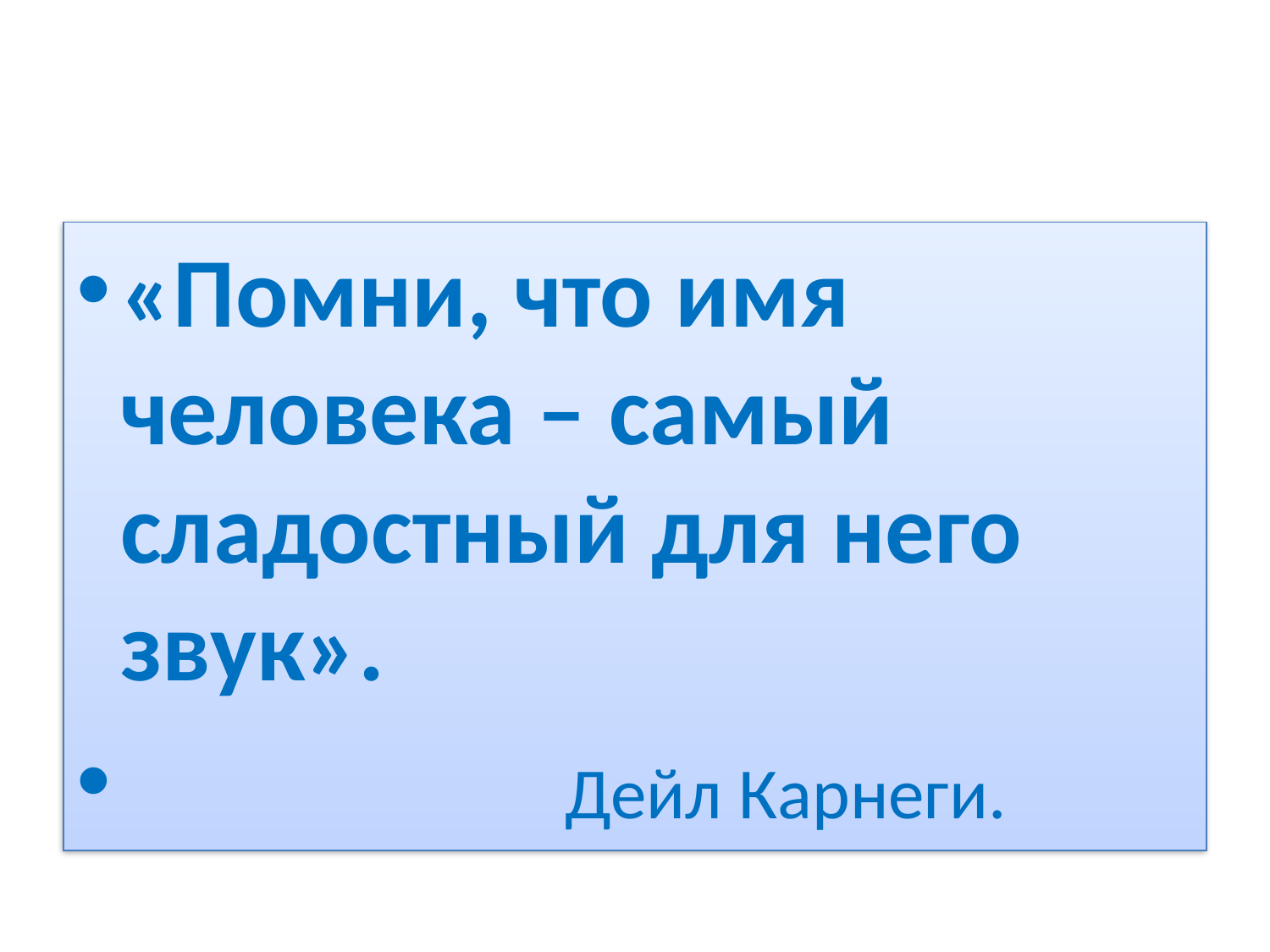

#
«Помни, что имя человека – самый сладостный для него звук».
                    Дейл Карнеги.